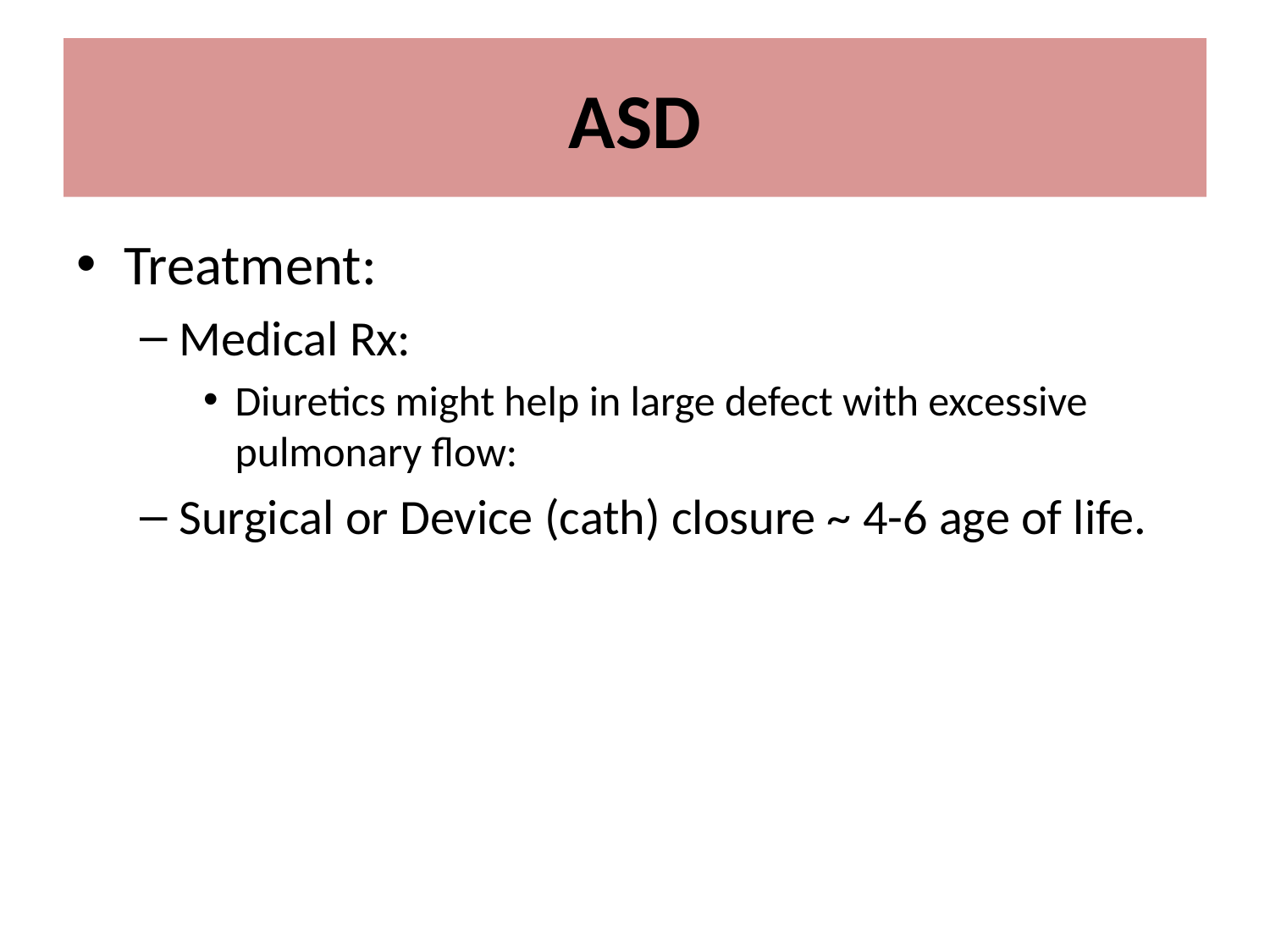

# ASD
Treatment:
Medical Rx:
Diuretics might help in large defect with excessive pulmonary flow:
Surgical or Device (cath) closure ~ 4-6 age of life.